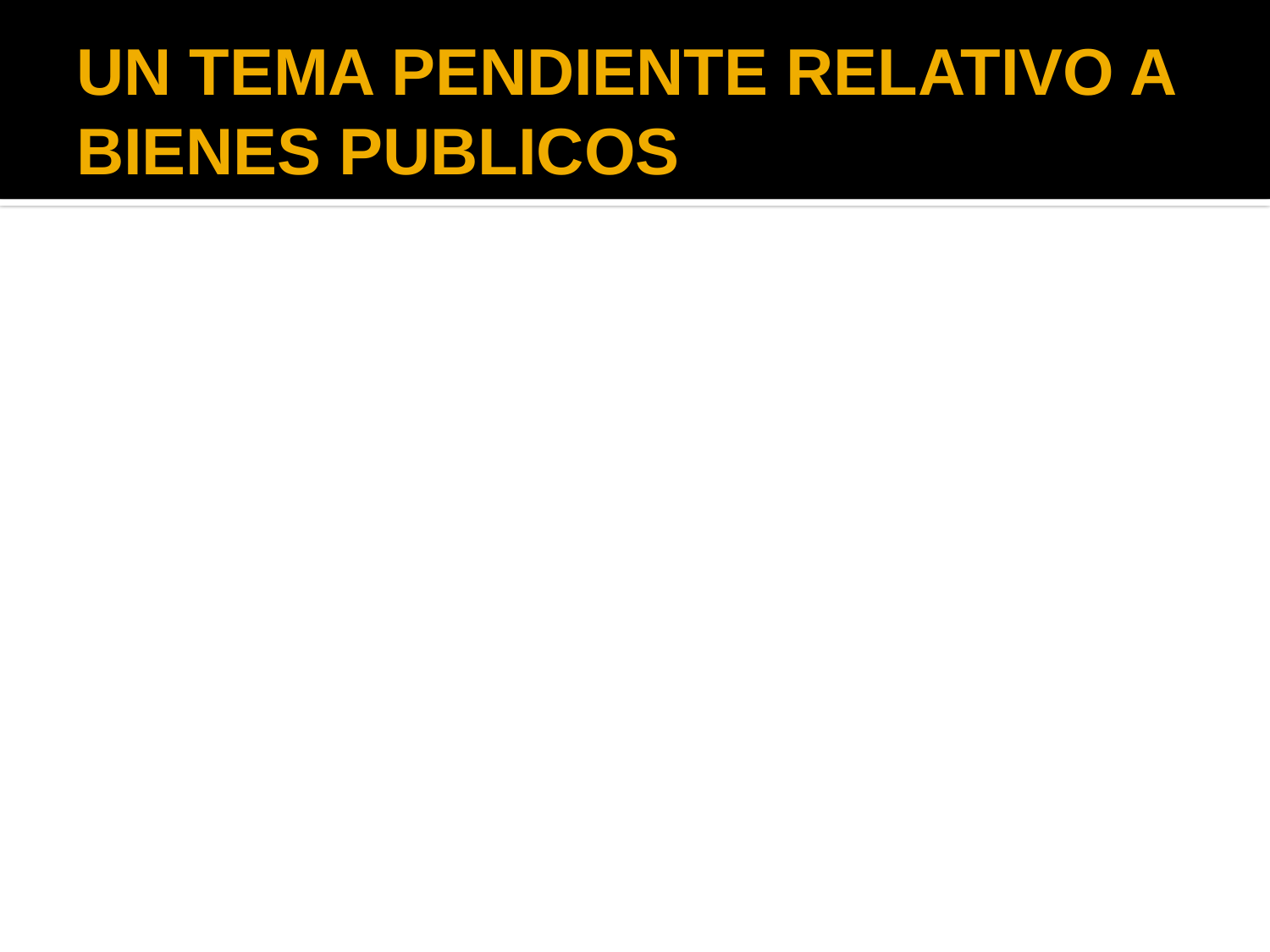

# UN TEMA PENDIENTE RELATIVO A BIENES PUBLICOS